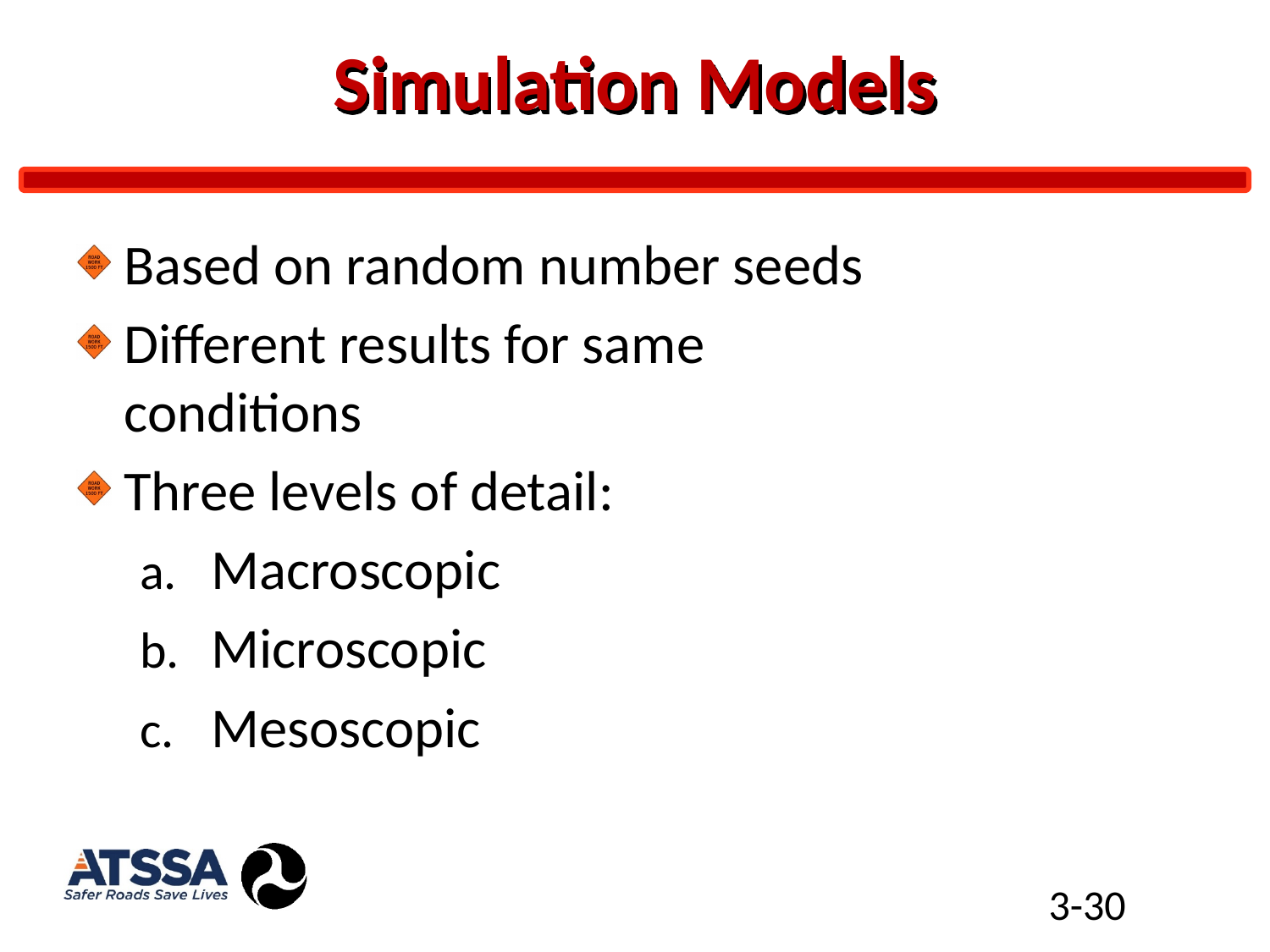

# Simulation Models
Based on random number seeds
Different results for same conditions
Three levels of detail:
Macroscopic
Microscopic
Mesoscopic